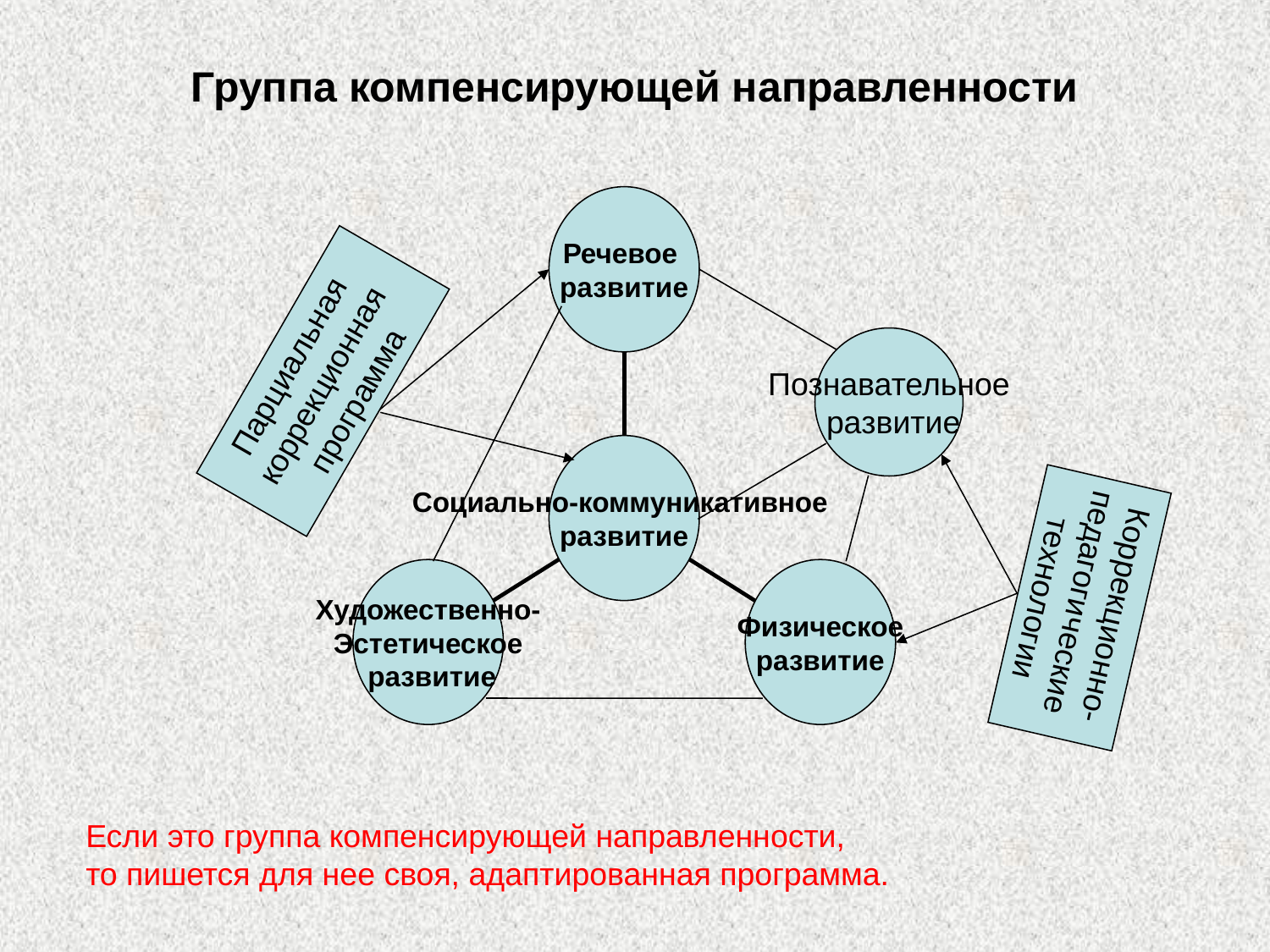

Группа компенсирующей направленности
Речевое
развитие

Социально-коммуникативное
развитие

Художественно-
Эстетическое
 развитие

Физическое
развитие

Парциальная
коррекционная
программа
Познавательное
 развитие

Коррекционно-
педагогические
технологии

Если это группа компенсирующей направленности,
то пишется для нее своя, адаптированная программа.